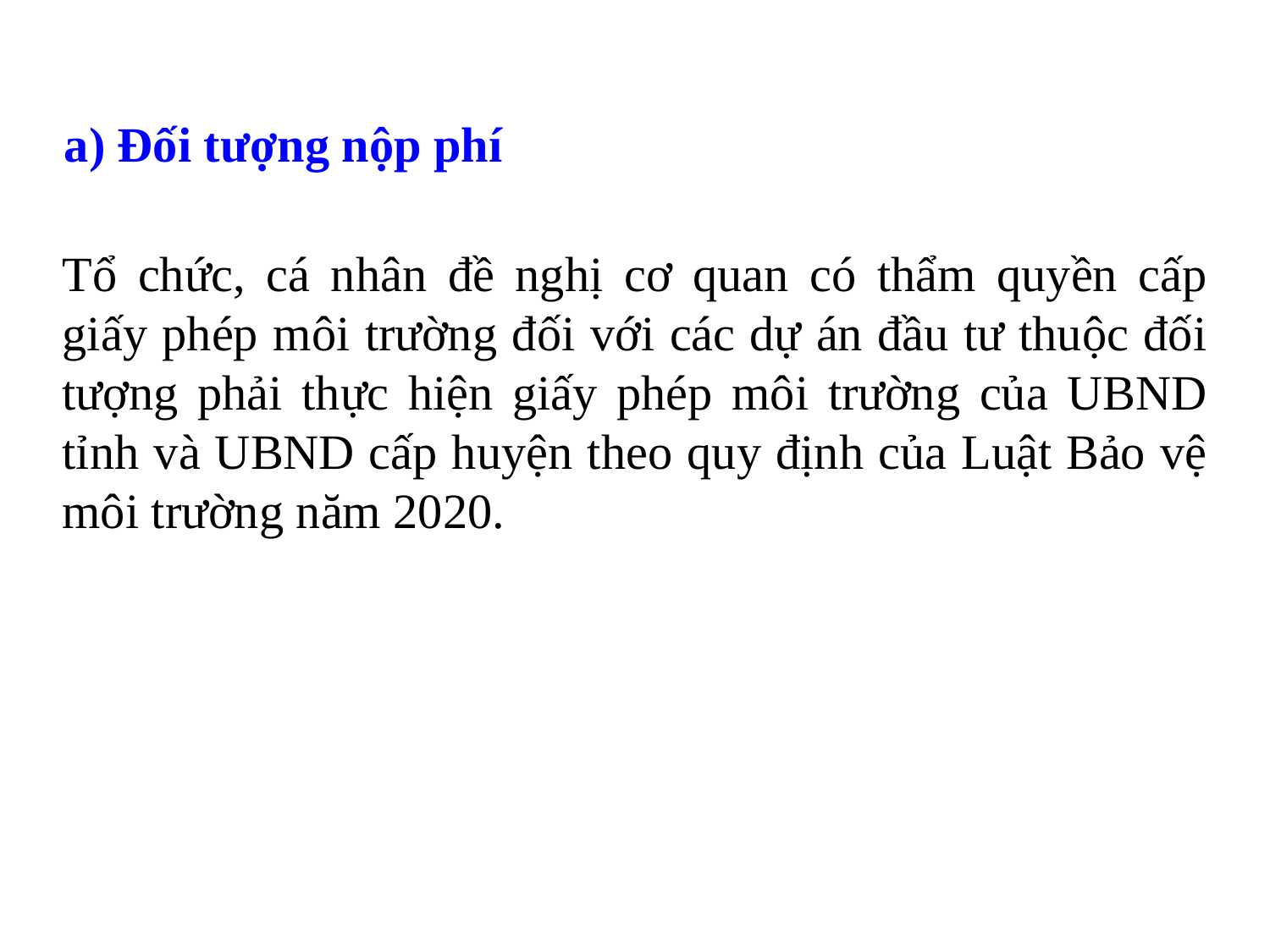

a) Đối tượng nộp phí
Tổ chức, cá nhân đề nghị cơ quan có thẩm quyền cấp giấy phép môi trường đối với các dự án đầu tư thuộc đối tượng phải thực hiện giấy phép môi trường của UBND tỉnh và UBND cấp huyện theo quy định của Luật Bảo vệ môi trường năm 2020.